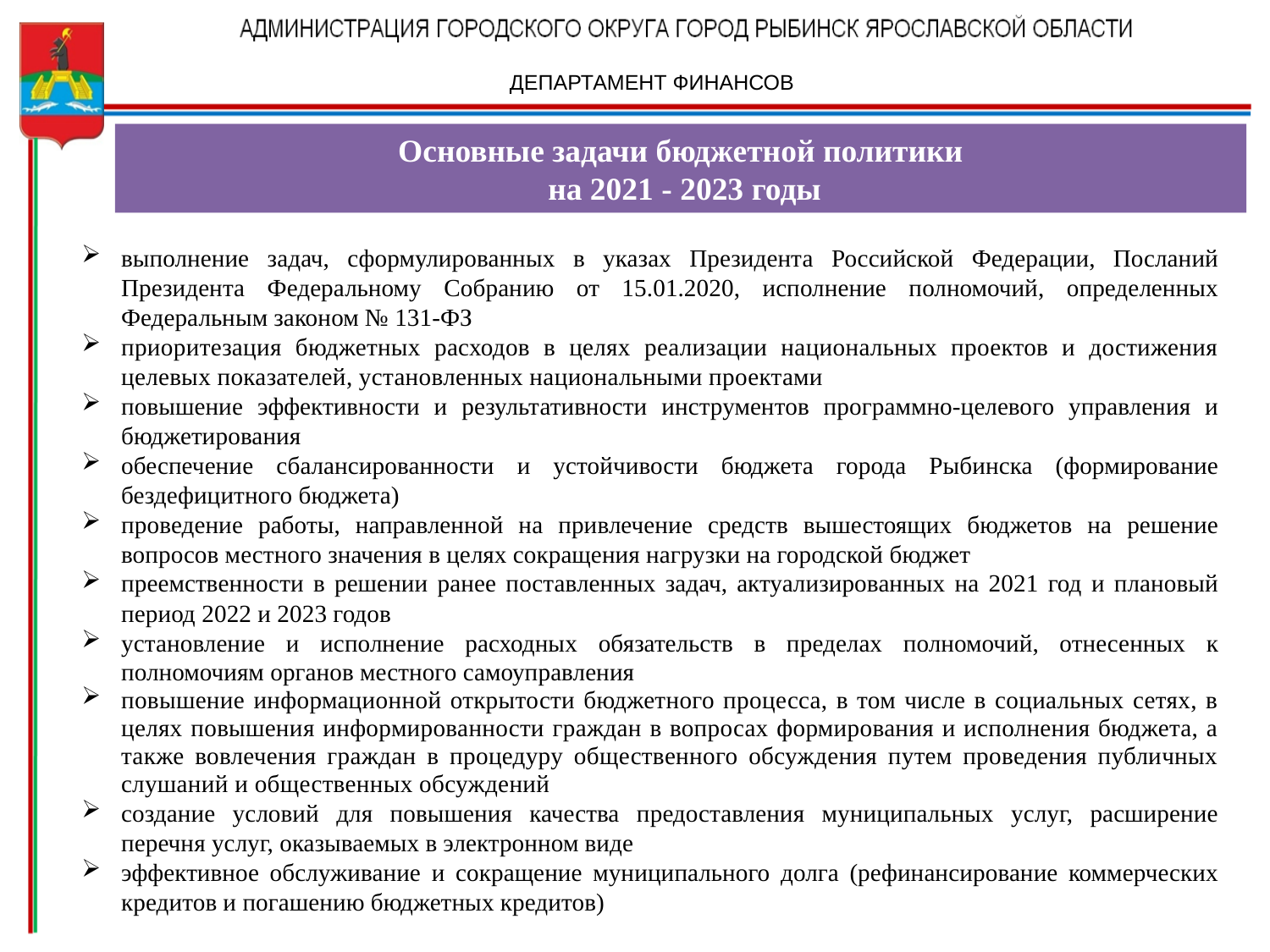

ДЕПАРТАМЕНТ ФИНАНСОВ
Основные задачи бюджетной политики
 на 2021 - 2023 годы
выполнение задач, сформулированных в указах Президента Российской Федерации, Посланий Президента Федеральному Собранию от 15.01.2020, исполнение полномочий, определенных Федеральным законом № 131-ФЗ
приоритезация бюджетных расходов в целях реализации национальных проектов и достижения целевых показателей, установленных национальными проектами
повышение эффективности и результативности инструментов программно-целевого управления и бюджетирования
обеспечение сбалансированности и устойчивости бюджета города Рыбинска (формирование бездефицитного бюджета)
проведение работы, направленной на привлечение средств вышестоящих бюджетов на решение вопросов местного значения в целях сокращения нагрузки на городской бюджет
преемственности в решении ранее поставленных задач, актуализированных на 2021 год и плановый период 2022 и 2023 годов
установление и исполнение расходных обязательств в пределах полномочий, отнесенных к полномочиям органов местного самоуправления
повышение информационной открытости бюджетного процесса, в том числе в социальных сетях, в целях повышения информированности граждан в вопросах формирования и исполнения бюджета, а также вовлечения граждан в процедуру общественного обсуждения путем проведения публичных слушаний и общественных обсуждений
создание условий для повышения качества предоставления муниципальных услуг, расширение перечня услуг, оказываемых в электронном виде
эффективное обслуживание и сокращение муниципального долга (рефинансирование коммерческих кредитов и погашению бюджетных кредитов)